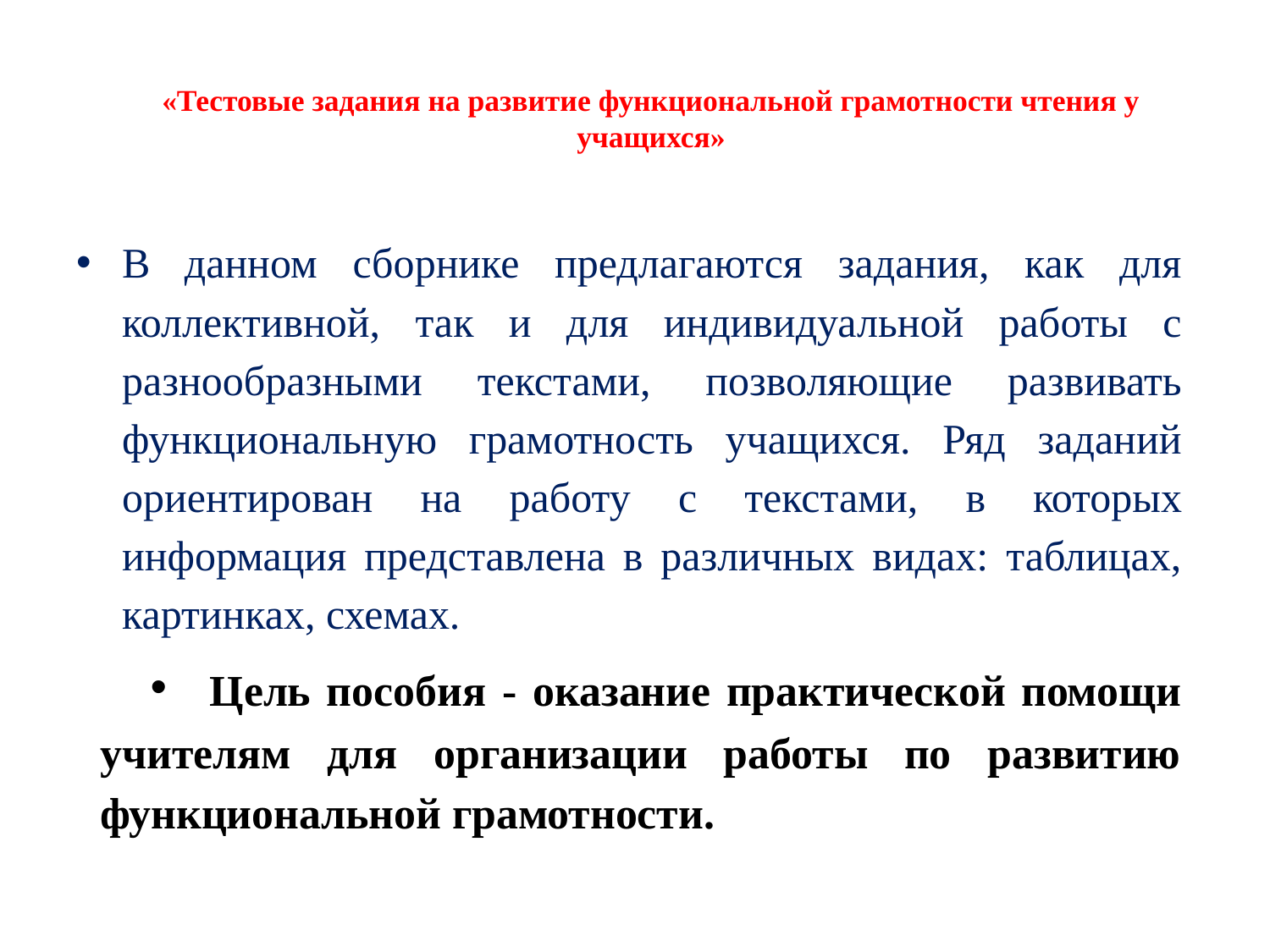

# «Тестовые задания на развитие функциональной грамотности чтения у учащихся»
В данном сборнике предлагаются задания, как для коллективной, так и для индивидуальной работы с разнообразными текстами, позволяющие развивать функциональную грамотность учащихся. Ряд заданий ориентирован на работу с текстами, в которых информация представлена в различных видах: таблицах, картинках, схемах.
  Цель пособия ­­­­­- оказание практической помощи учителям для организации работы по развитию функциональной грамотности.